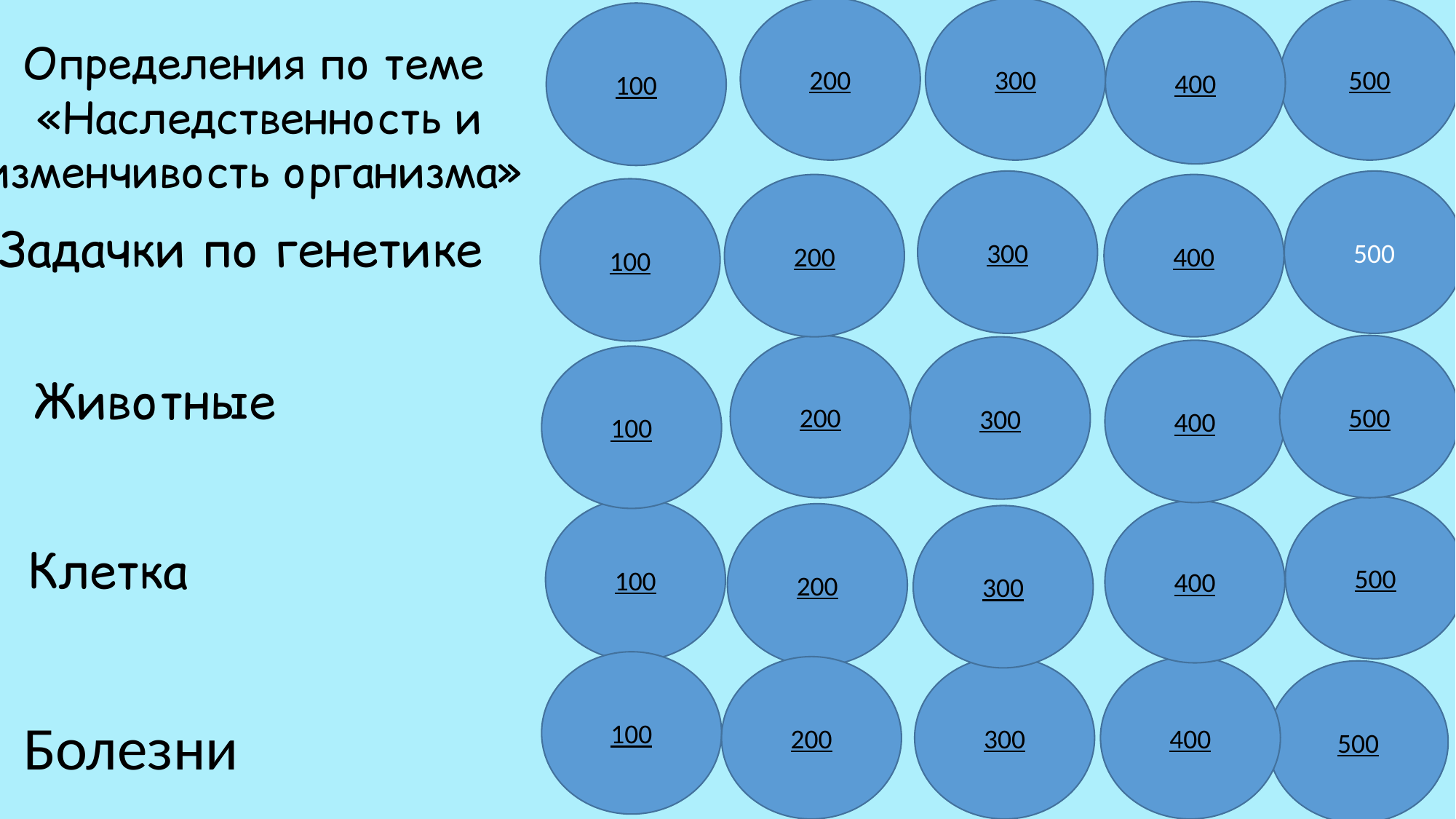

200
300
500
400
100
# Определения по теме «Наследственность и изменчивость организма»
300
500
200
400
100
Задачки по генетике
200
500
300
400
100
Животные
500
100
400
200
300
Клетка
100
200
300
400
500
Болезни